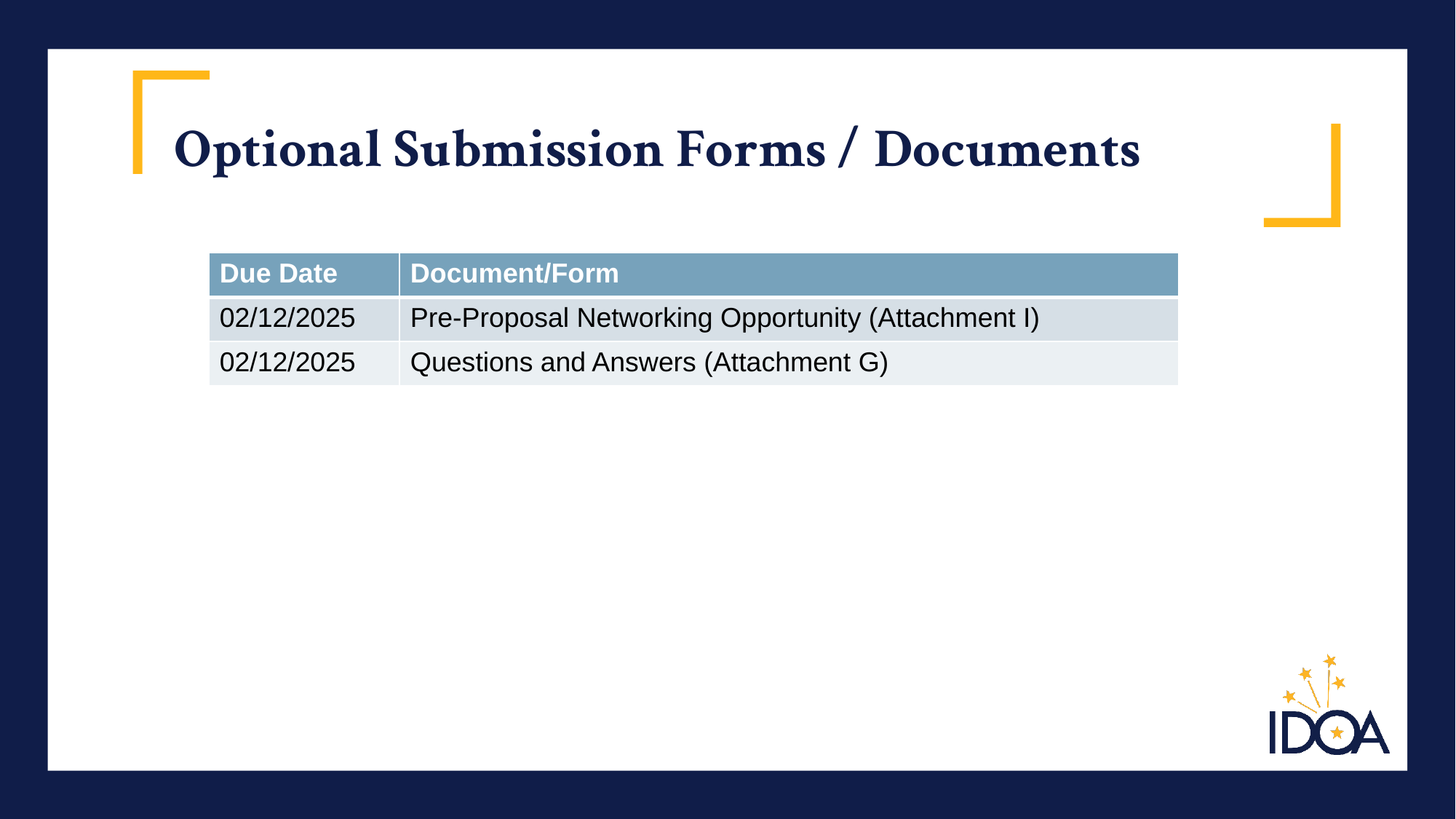

# Optional Submission Forms / Documents

| Due Date | Document/Form |
| --- | --- |
| 02/12/2025 | Pre-Proposal Networking Opportunity (Attachment I) |
| 02/12/2025 | Questions and Answers (Attachment G) |